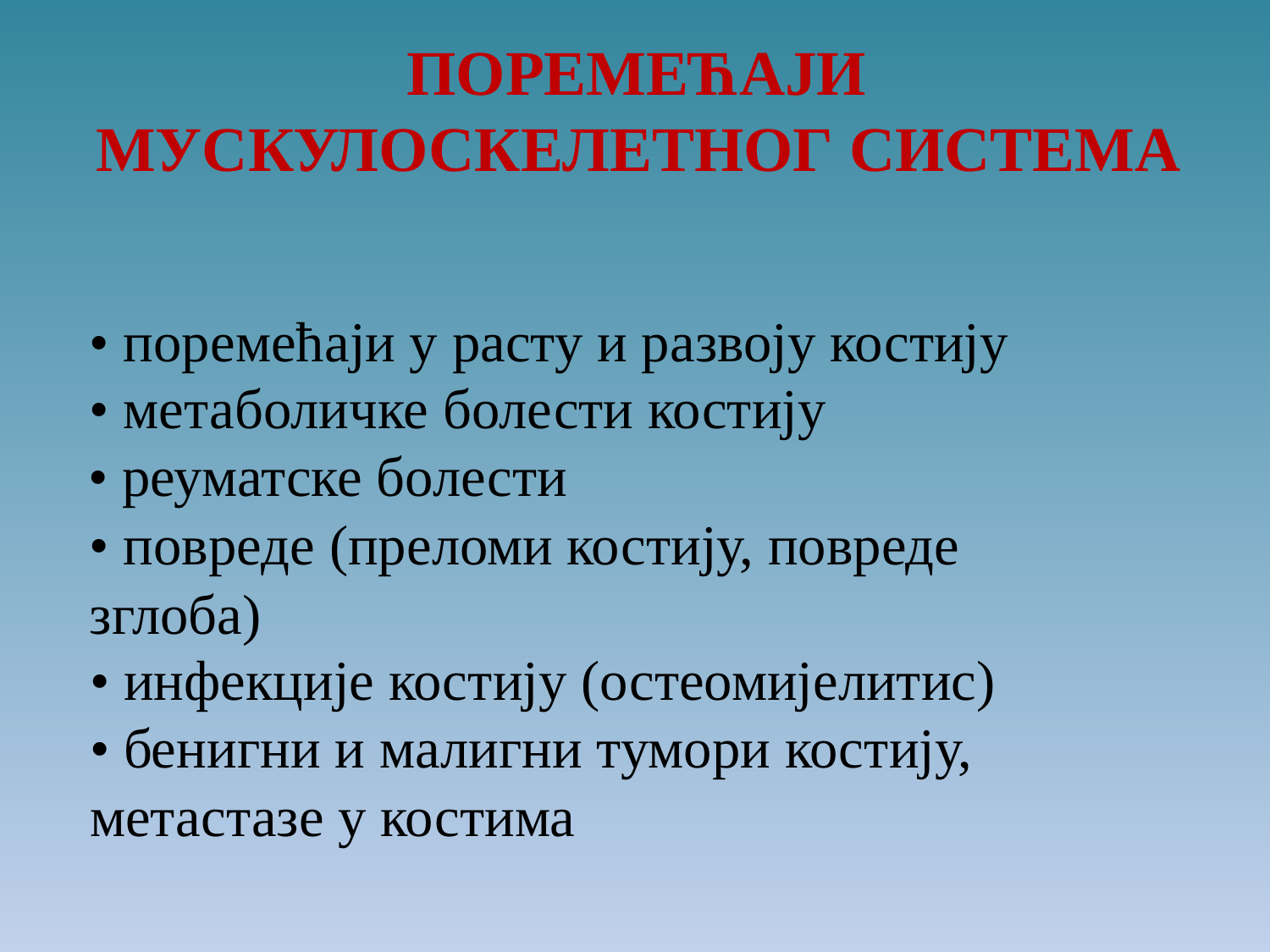

ПОРЕМЕЋАЈИ

МУСКУЛОСКЕЛЕТНОГ СИСТЕМА

• поремећаји у расту и развоју костију

• метаболичке болести костију

• реуматске болести

• повреде (преломи костију, повреде
зглоба)

• инфекције костију (остеомијелитис)

• бенигни и малигни тумори костију,
метастазе у костима